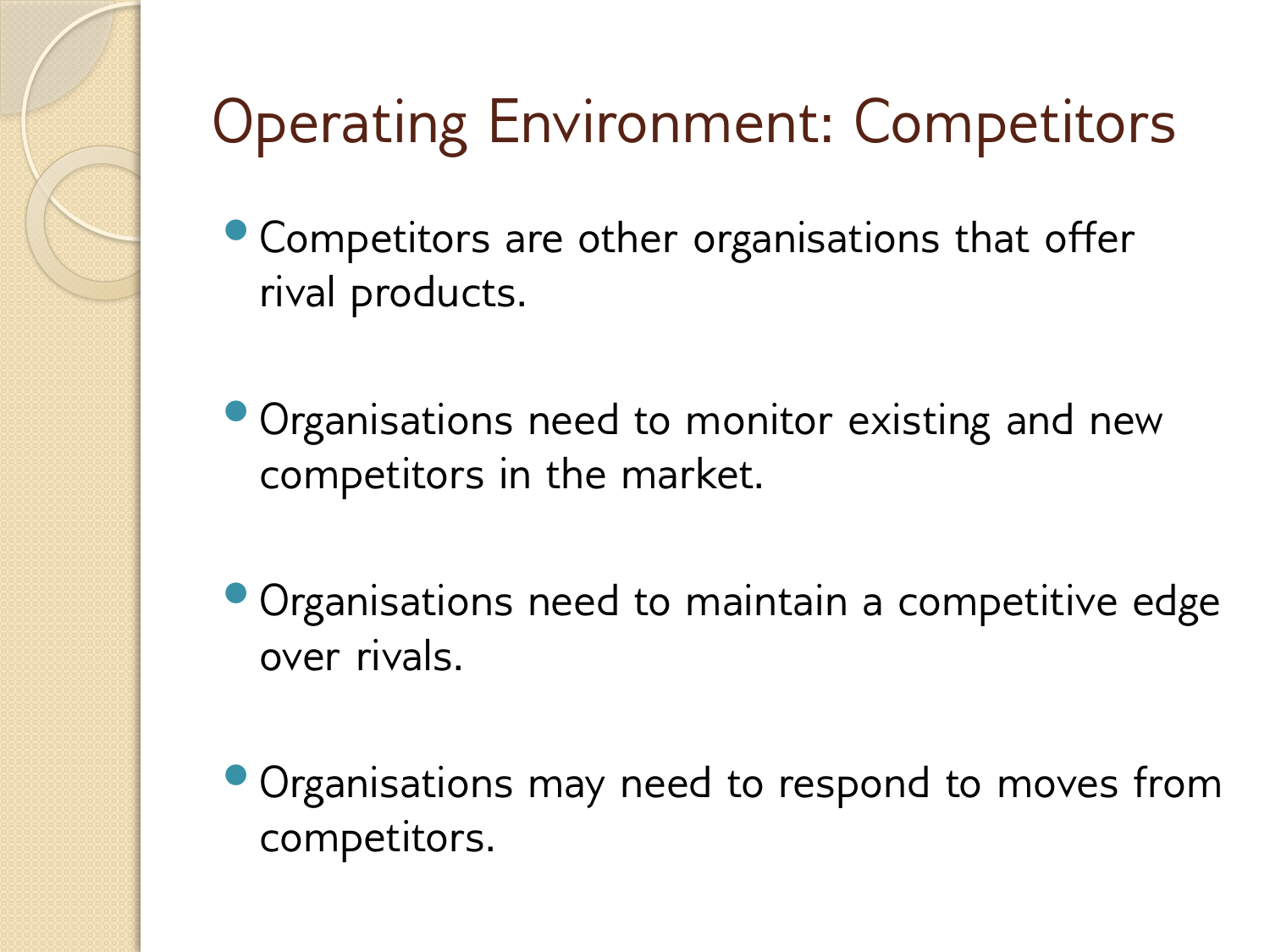

# Operating Environment: Competitors
Competitors are other organisations that offer rival products.

Organisations need to monitor existing and new competitors in the market.

Organisations need to maintain a competitive edge over rivals.

Organisations may need to respond to moves from competitors.